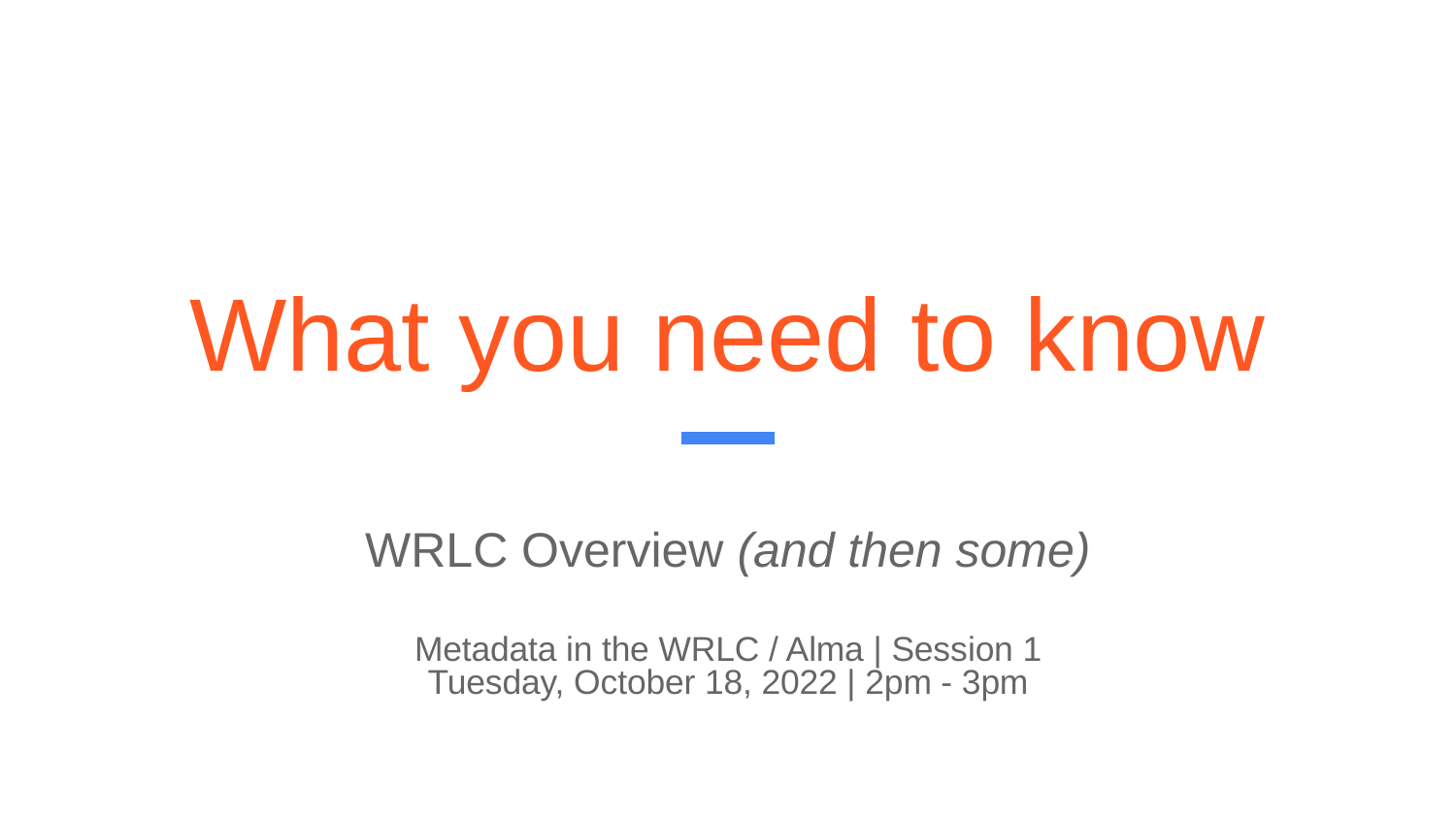

# What you need to know
WRLC Overview (and then some)
Metadata in the WRLC / Alma | Session 1
Tuesday, October 18, 2022 | 2pm - 3pm